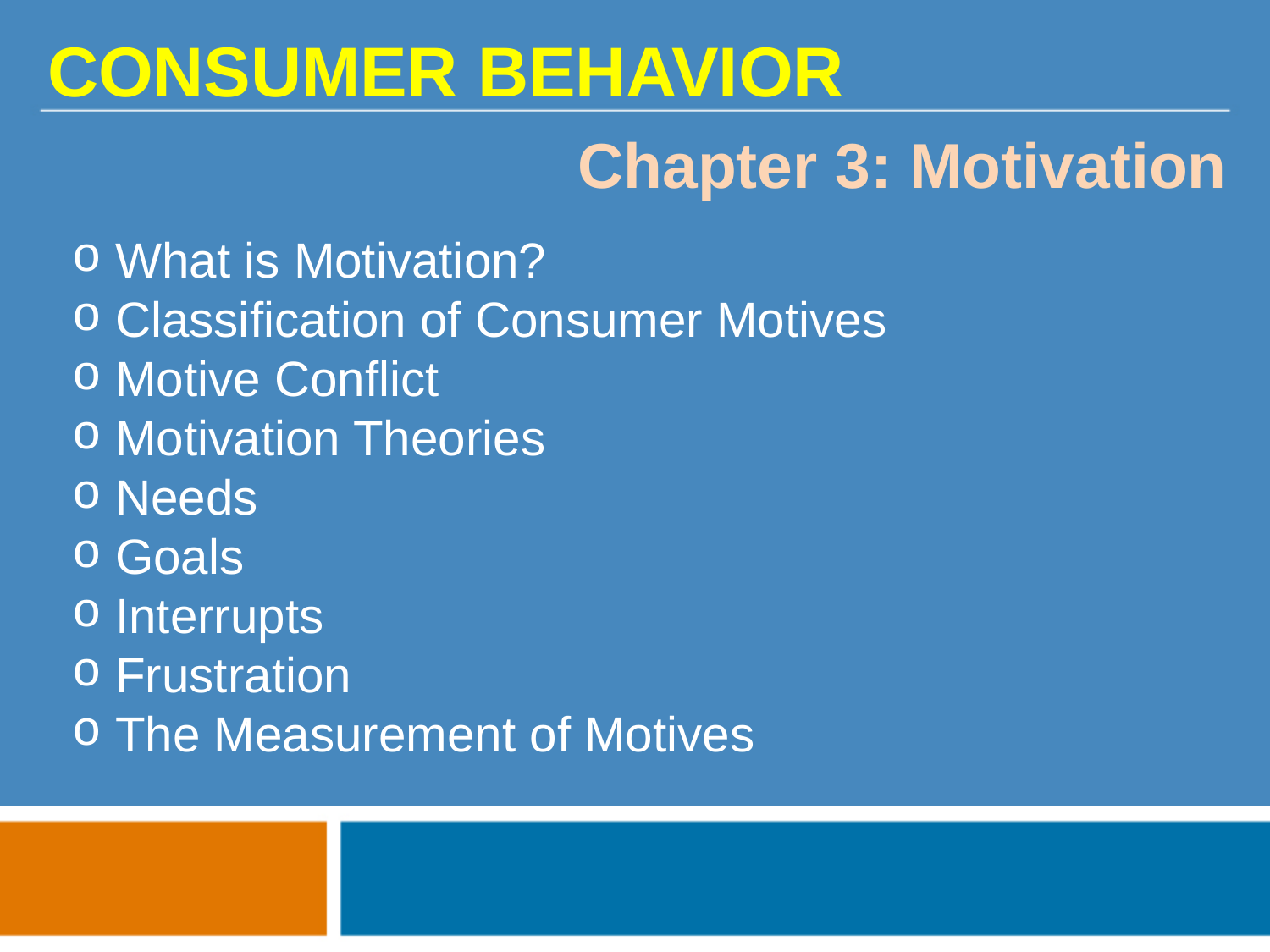

CONSUMER BEHAVIOR
Chapter 3: Motivation
 What is Motivation?
 Classification of Consumer Motives
 Motive Conflict
 Motivation Theories
 Needs
 Goals
 Interrupts
 Frustration
 The Measurement of Motives